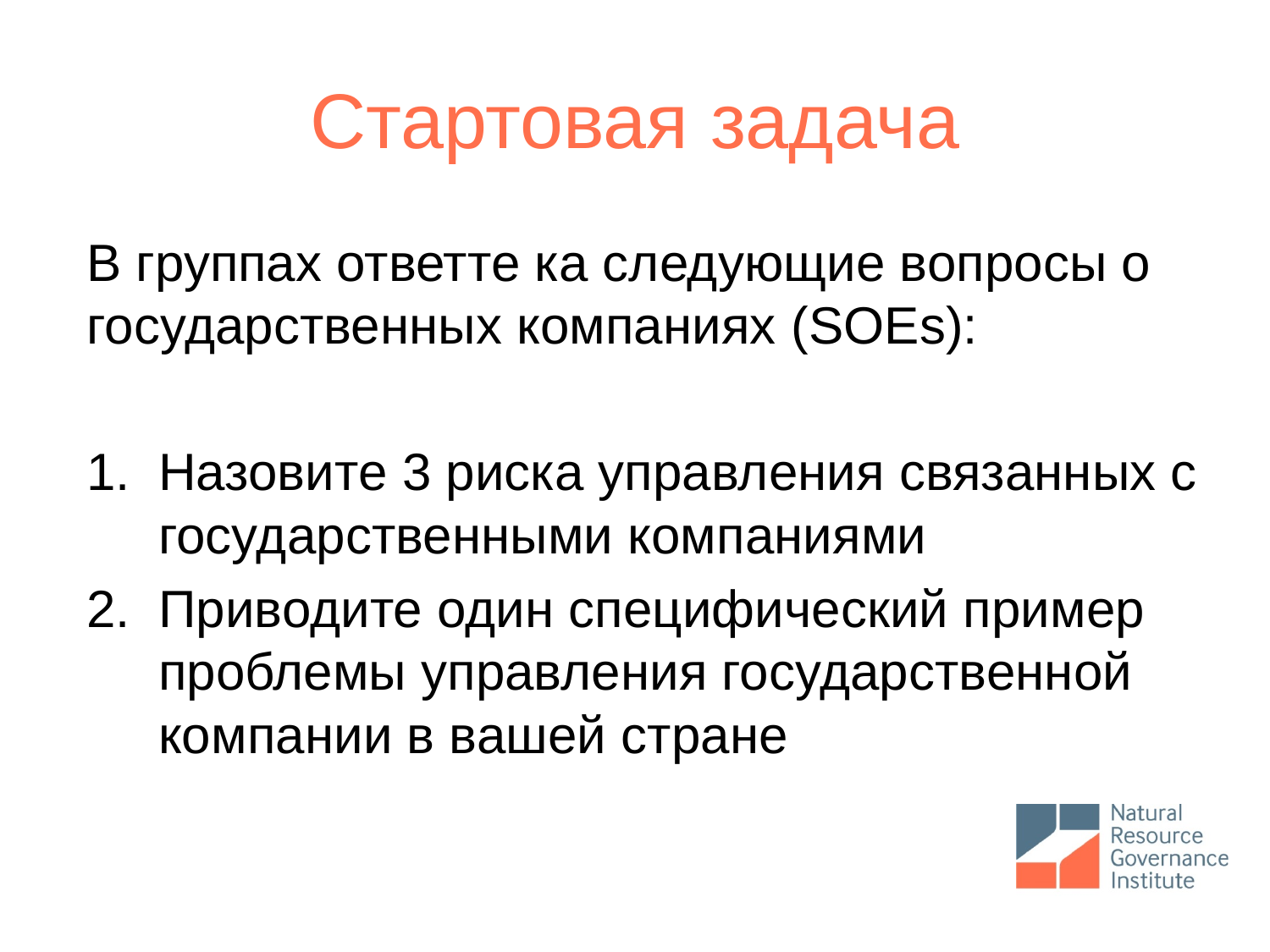

# Стартовая задача
В группах ответте ка следующие вопросы о государственных компаниях (SOEs):

Назовите 3 риска управления связанных с государственными компаниями
Приводите один специфический пример проблемы управления государственной компании в вашей стране